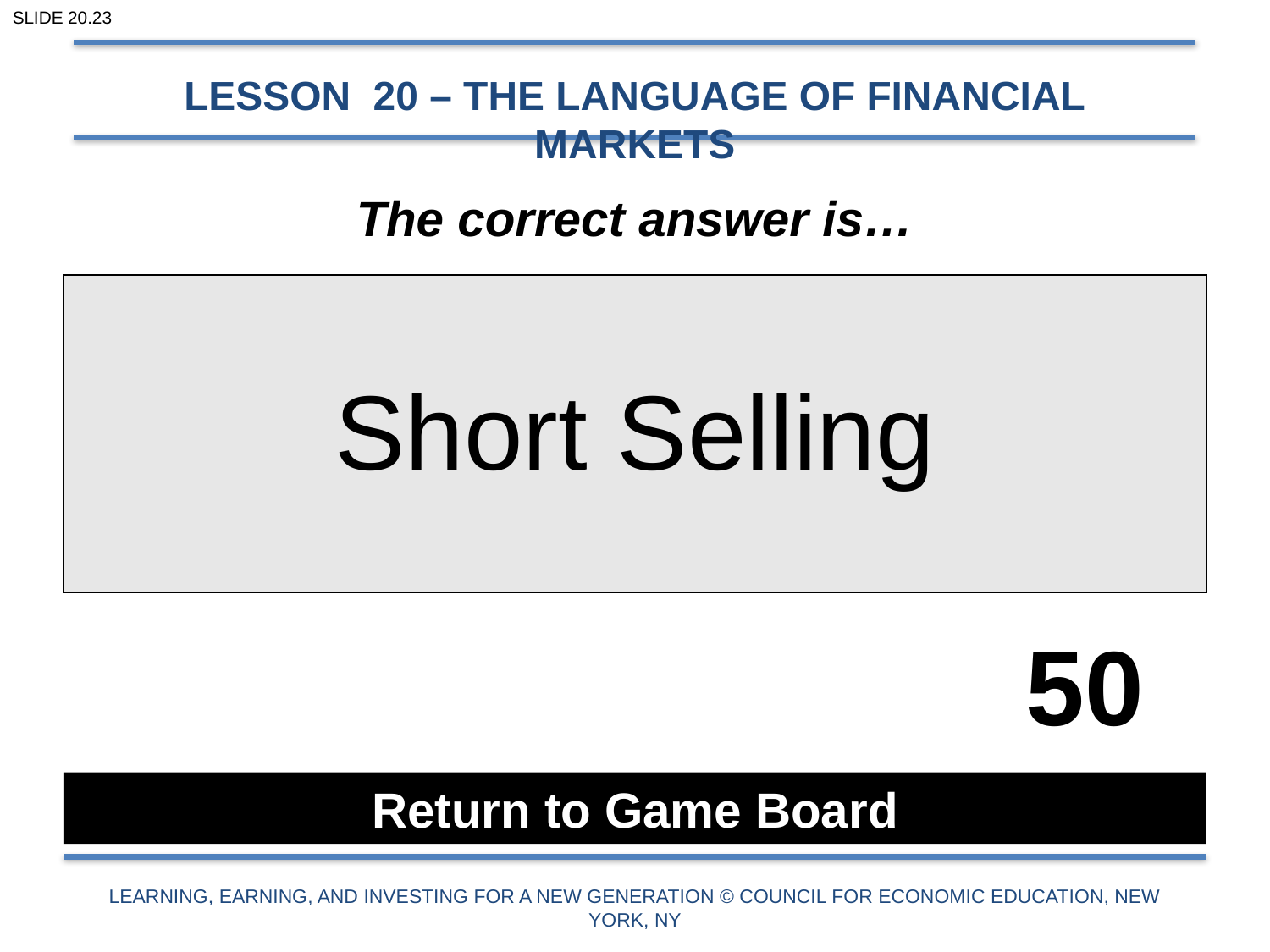

Slide 20.23
Lesson  20 – The Language of Financial Markets
# The correct answer is…
| Short Selling |
| --- |
50
Return to Game Board